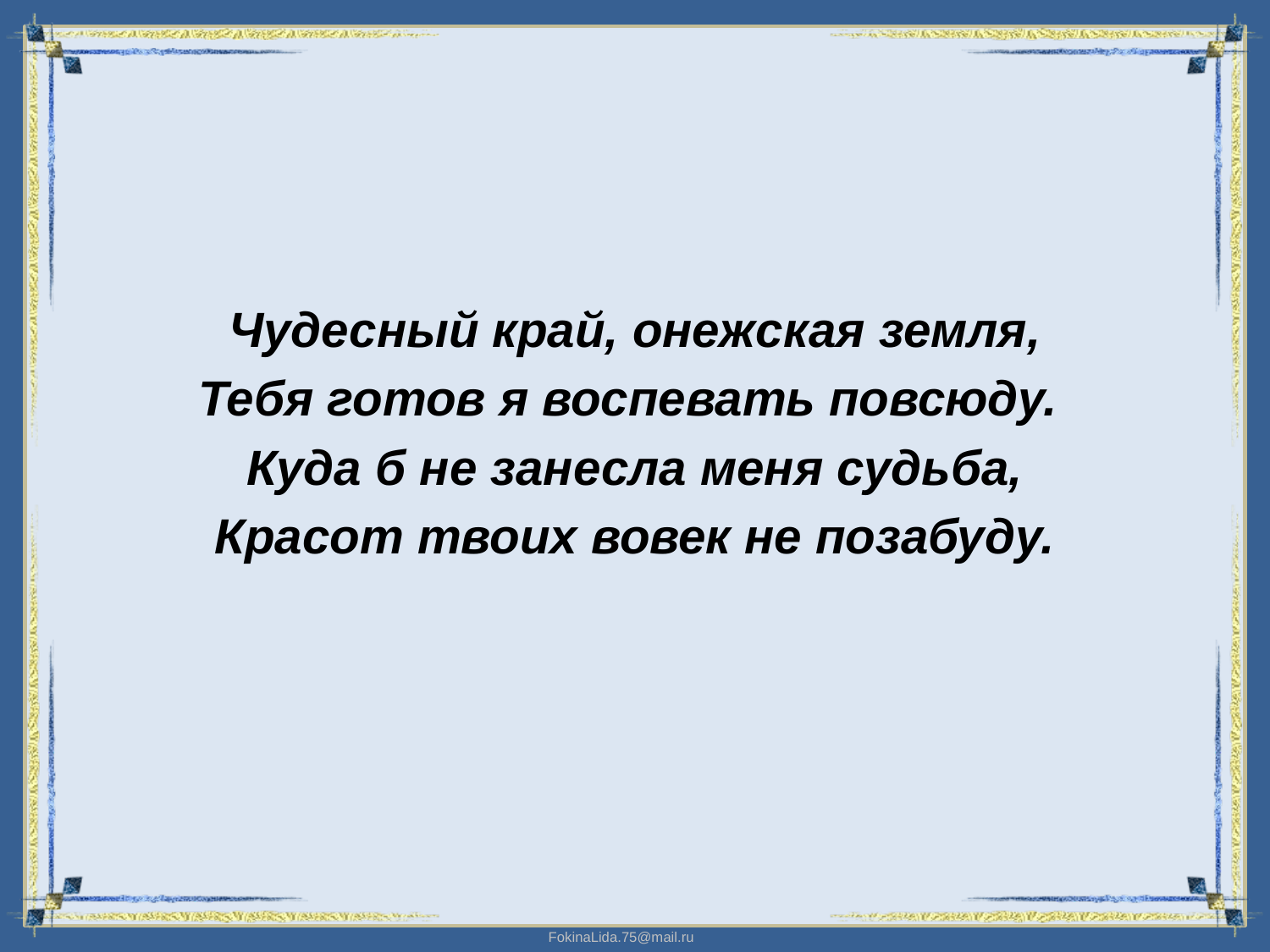

#

Чудесный край, онежская земля,
Тебя готов я воспевать повсюду.
Куда б не занесла меня судьба,
Красот твоих вовек не позабуду.